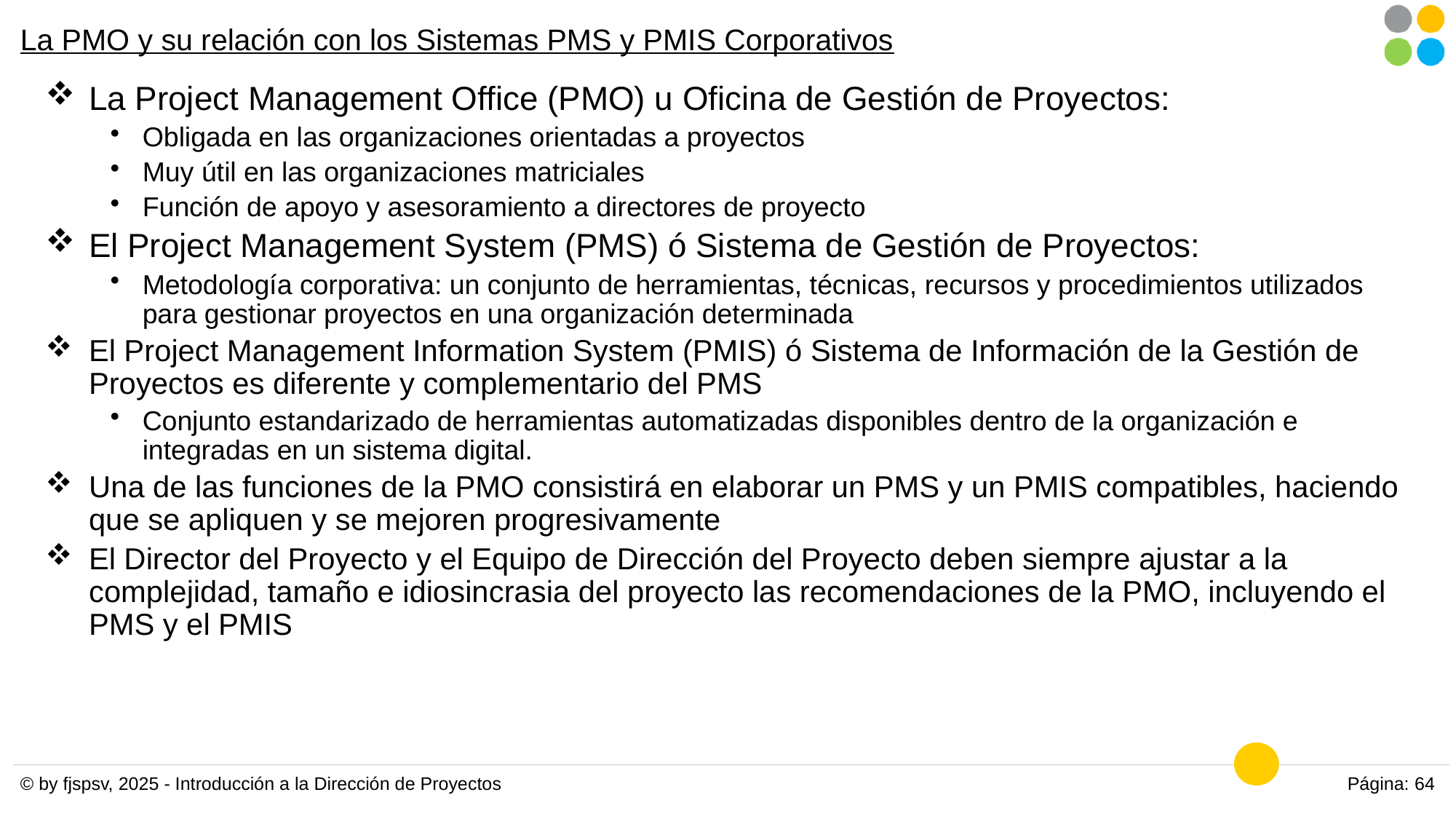

# La PMO y su relación con los Sistemas PMS y PMIS Corporativos
La Project Management Office (PMO) u Oficina de Gestión de Proyectos:
Obligada en las organizaciones orientadas a proyectos
Muy útil en las organizaciones matriciales
Función de apoyo y asesoramiento a directores de proyecto
El Project Management System (PMS) ó Sistema de Gestión de Proyectos:
Metodología corporativa: un conjunto de herramientas, técnicas, recursos y procedimientos utilizados para gestionar proyectos en una organización determinada
El Project Management Information System (PMIS) ó Sistema de Información de la Gestión de Proyectos es diferente y complementario del PMS
Conjunto estandarizado de herramientas automatizadas disponibles dentro de la organización e integradas en un sistema digital.
Una de las funciones de la PMO consistirá en elaborar un PMS y un PMIS compatibles, haciendo que se apliquen y se mejoren progresivamente
El Director del Proyecto y el Equipo de Dirección del Proyecto deben siempre ajustar a la complejidad, tamaño e idiosincrasia del proyecto las recomendaciones de la PMO, incluyendo el PMS y el PMIS
© by fjspsv, 2025 - Introducción a la Dirección de Proyectos
Página: 64